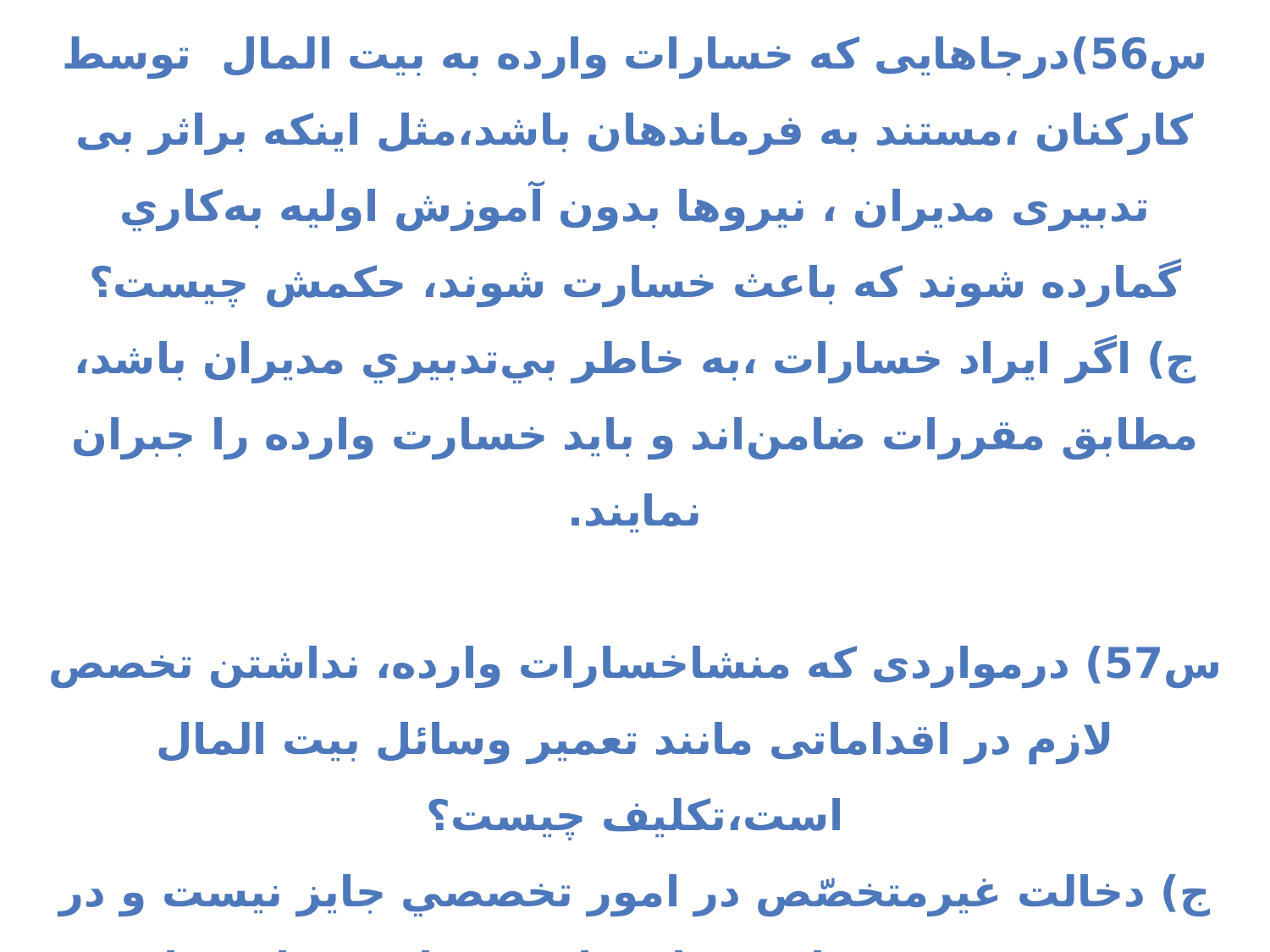

س56)درجاهایی که خسارات وارده به بیت المال  توسط کارکنان ،مستند به فرماندهان باشد،مثل اینکه براثر بی تدبیری مدیران ، نيروها بدون آموزش اوليه به‌كاري گمارده شوند كه باعث خسارت شوند، حكمش چيست؟
ج) اگر ايراد خسارات ،به خاطر بي‌تدبيري مديران باشد، مطابق مقررات ضامن‌اند و بايد خسارت وارده را جبران نمایند.

س57) درمواردی که منشاخسارات وارده، نداشتن تخصص لازم در اقداماتی مانند تعمیر وسائل بیت المال است،تکلیف چیست؟
ج) دخالت غيرمتخصّص در امور تخصصي جايز نيست و در صورت ورود خسارت ضامن است وباید جبران نماید.